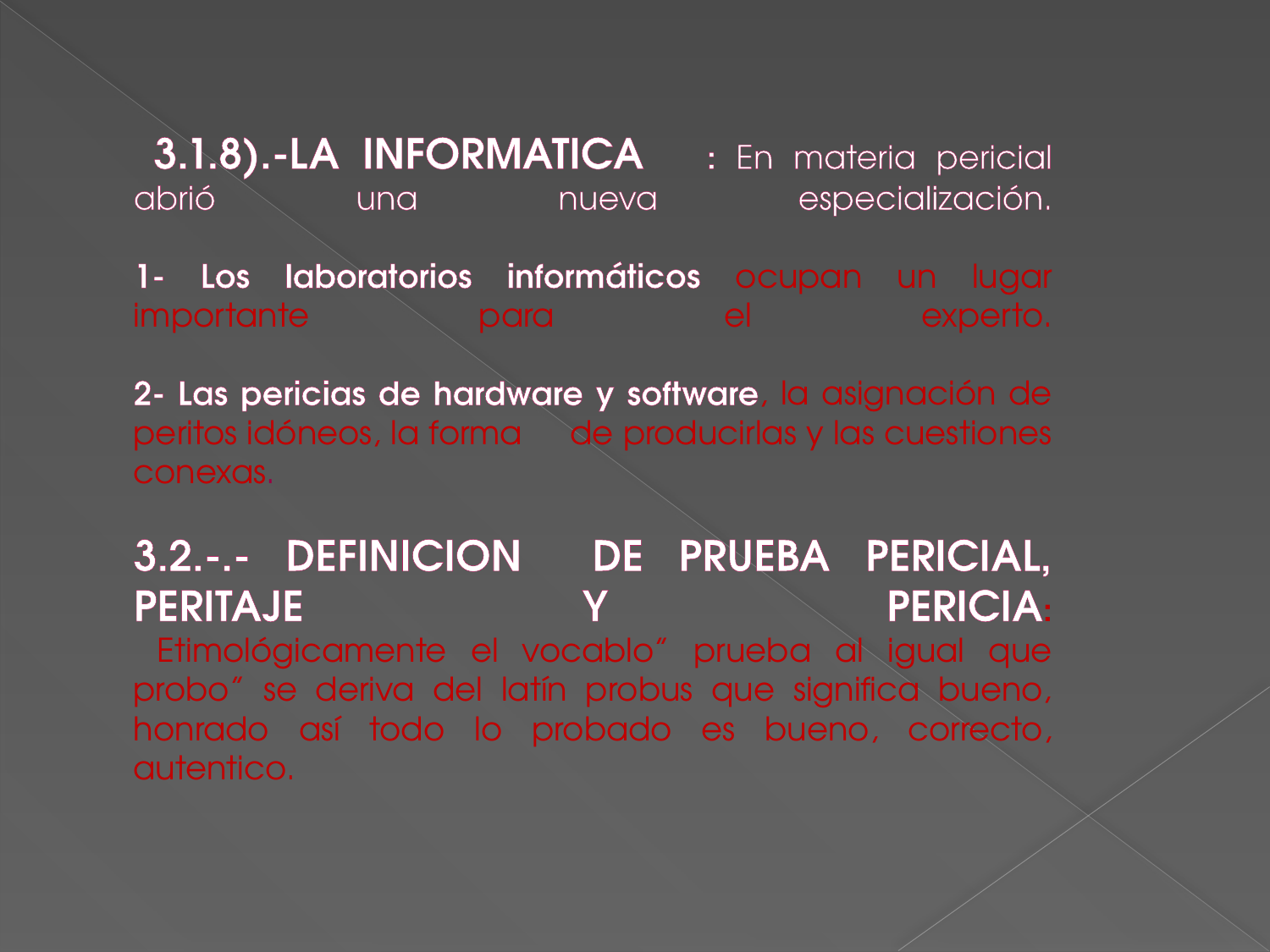

# 3.1.8).-LA INFORMATICA   : En materia pericial abrió una nueva especialización. 1- Los laboratorios informáticos ocupan un lugar importante para el experto. 2- Las pericias de hardware y software, la asignación de peritos idóneos, la forma     de producirlas y las cuestiones conexas. 3.2.-.- DEFINICION  DE PRUEBA PERICIAL, PERITAJE Y PERICIA: Etimológicamente el vocablo” prueba al igual que probo” se deriva del latín probus que significa bueno, honrado así todo lo probado es bueno, correcto, autentico.